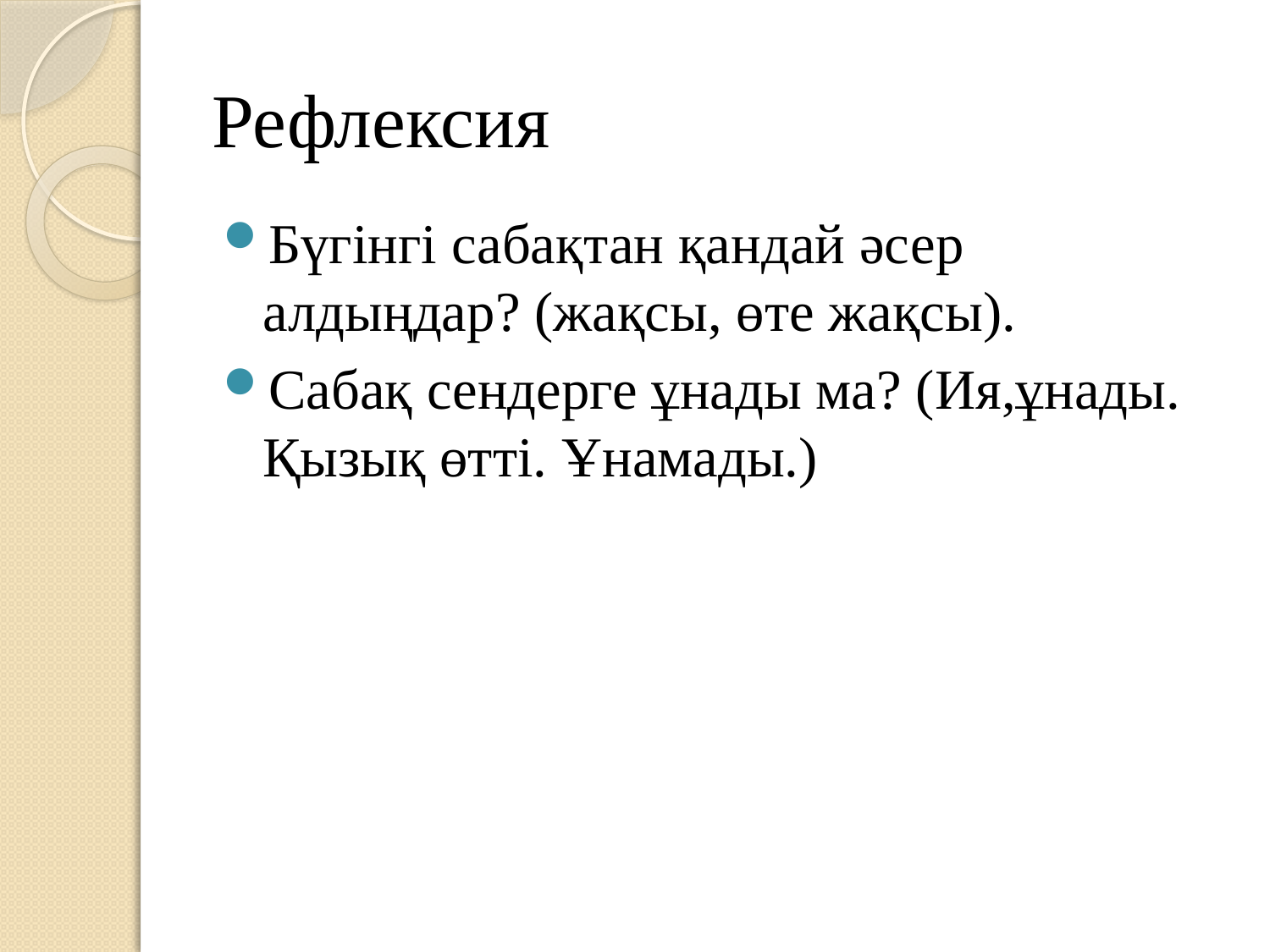

# Рефлексия
Бүгінгі сабақтан қандай әсер алдыңдар? (жақсы, өте жақсы).
Сабақ сендерге ұнады ма? (Ия,ұнады. Қызық өтті. Ұнамады.)